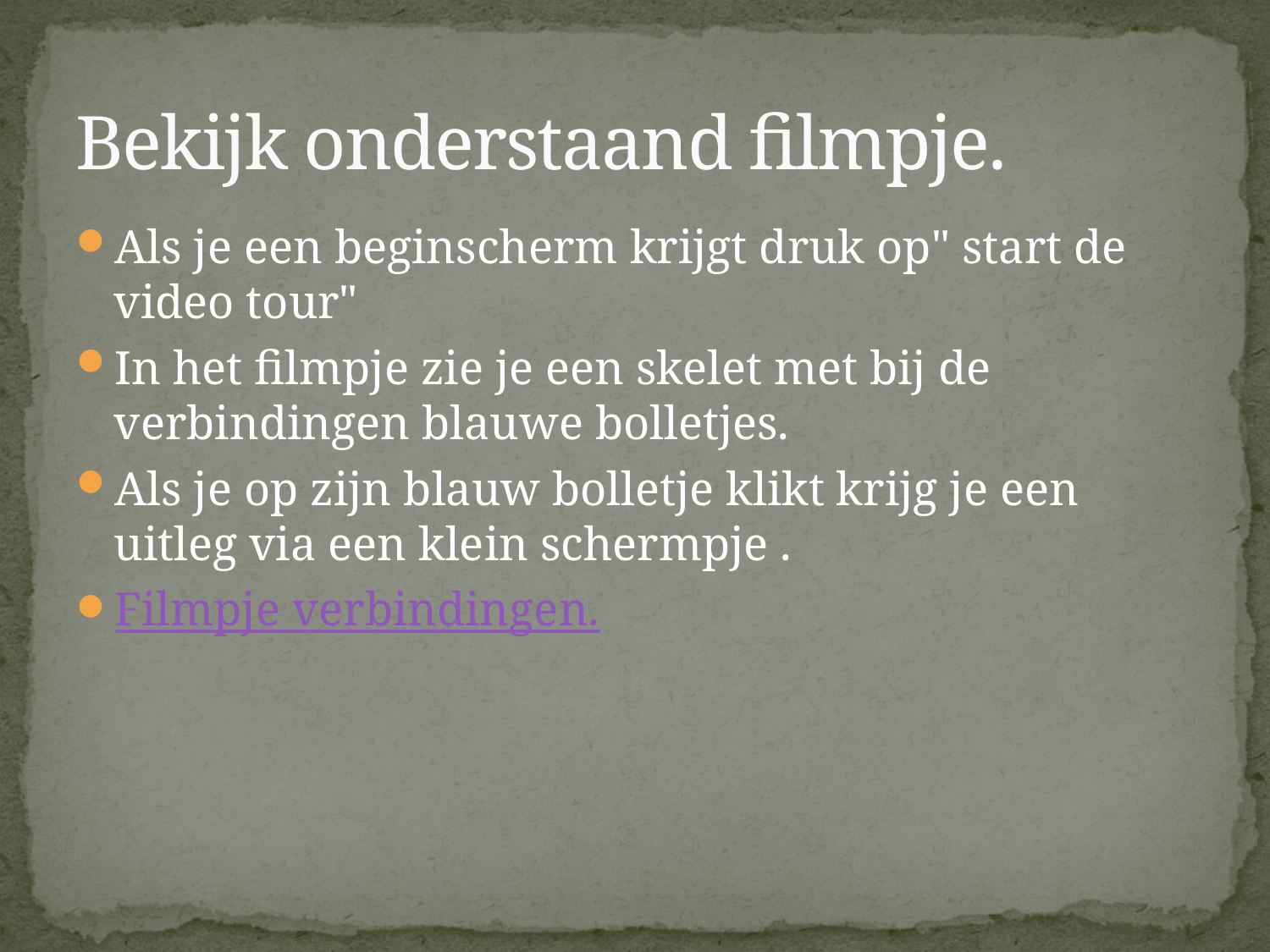

# Bekijk onderstaand filmpje.
Als je een beginscherm krijgt druk op" start de video tour"
In het filmpje zie je een skelet met bij de verbindingen blauwe bolletjes.
Als je op zijn blauw bolletje klikt krijg je een uitleg via een klein schermpje .
Filmpje verbindingen.